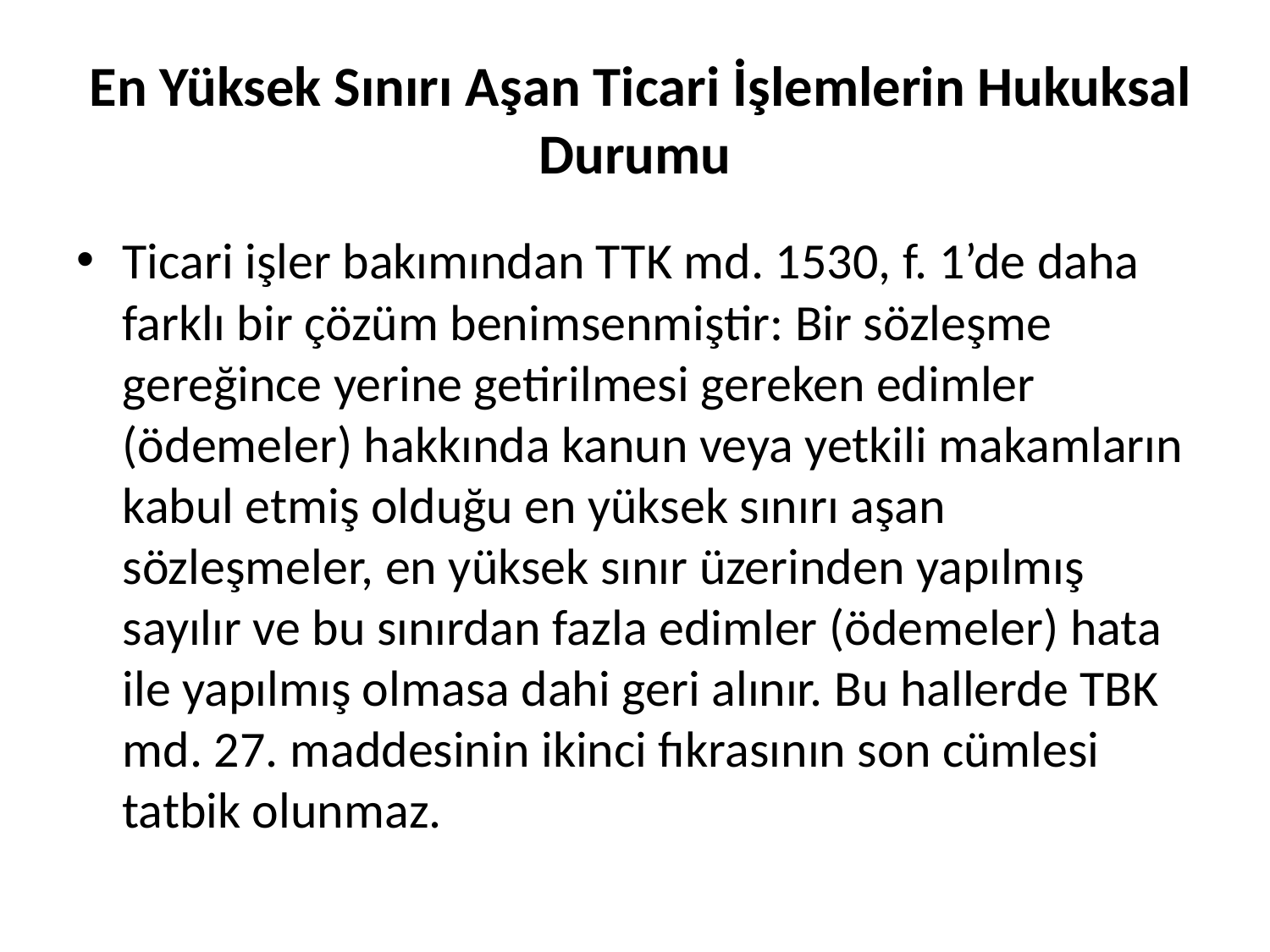

# En Yüksek Sınırı Aşan Ticari İşlemlerin Hukuksal Durumu
Ticari işler bakımından TTK md. 1530, f. 1’de daha farklı bir çözüm benimsenmiştir: Bir sözleşme gereğince yerine getirilmesi gereken edimler (ödemeler) hakkında kanun veya yetkili makamların kabul etmiş olduğu en yüksek sınırı aşan sözleşmeler, en yüksek sınır üzerinden yapılmış sayılır ve bu sınırdan fazla edimler (ödemeler) hata ile yapılmış olmasa dahi geri alınır. Bu hallerde TBK md. 27. maddesinin ikinci fıkrasının son cümlesi tatbik olunmaz.